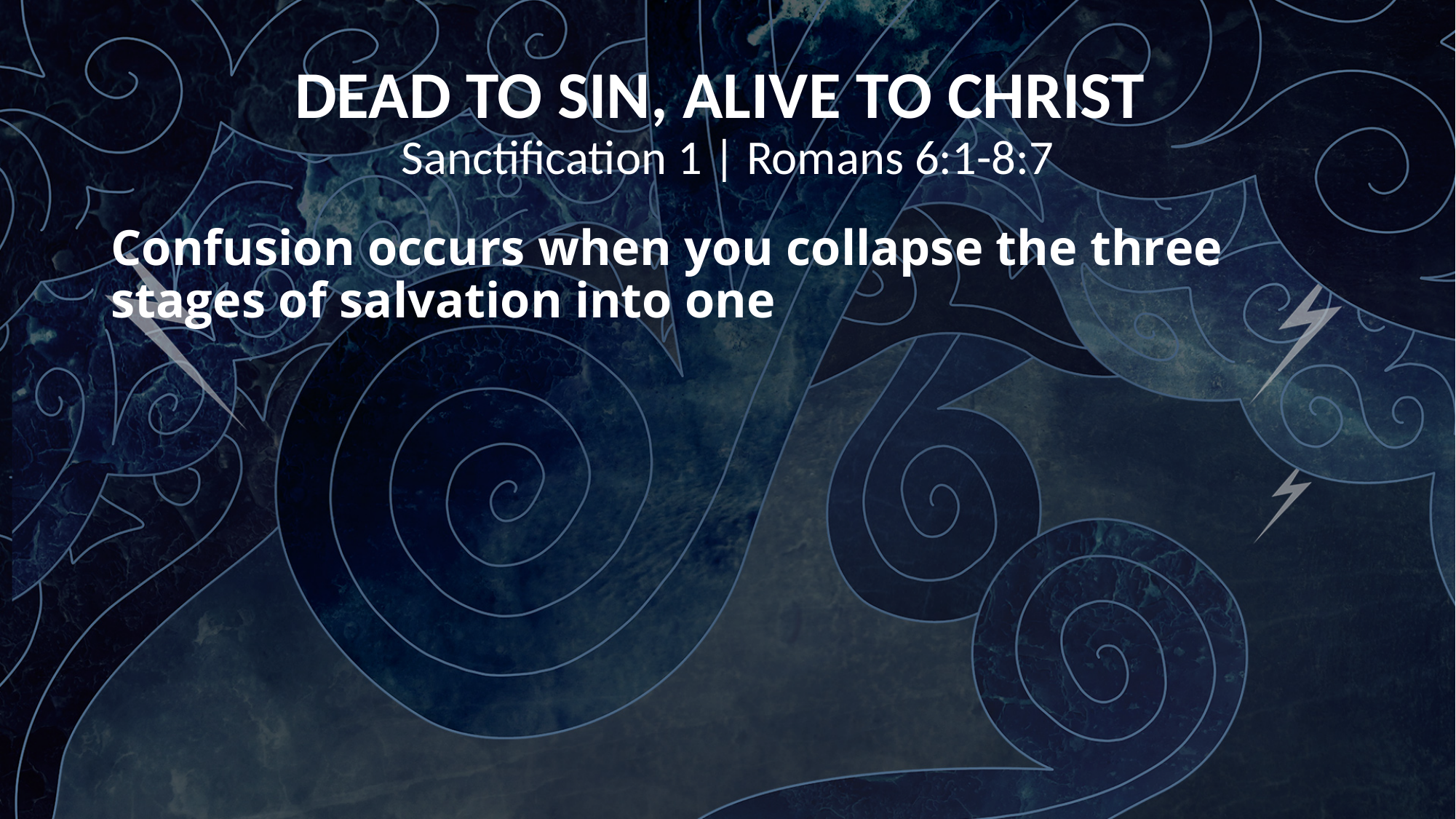

DEAD TO SIN, ALIVE TO CHRIST
Sanctification 1 | Romans 6:1-8:7
Confusion occurs when you collapse the three stages of salvation into one